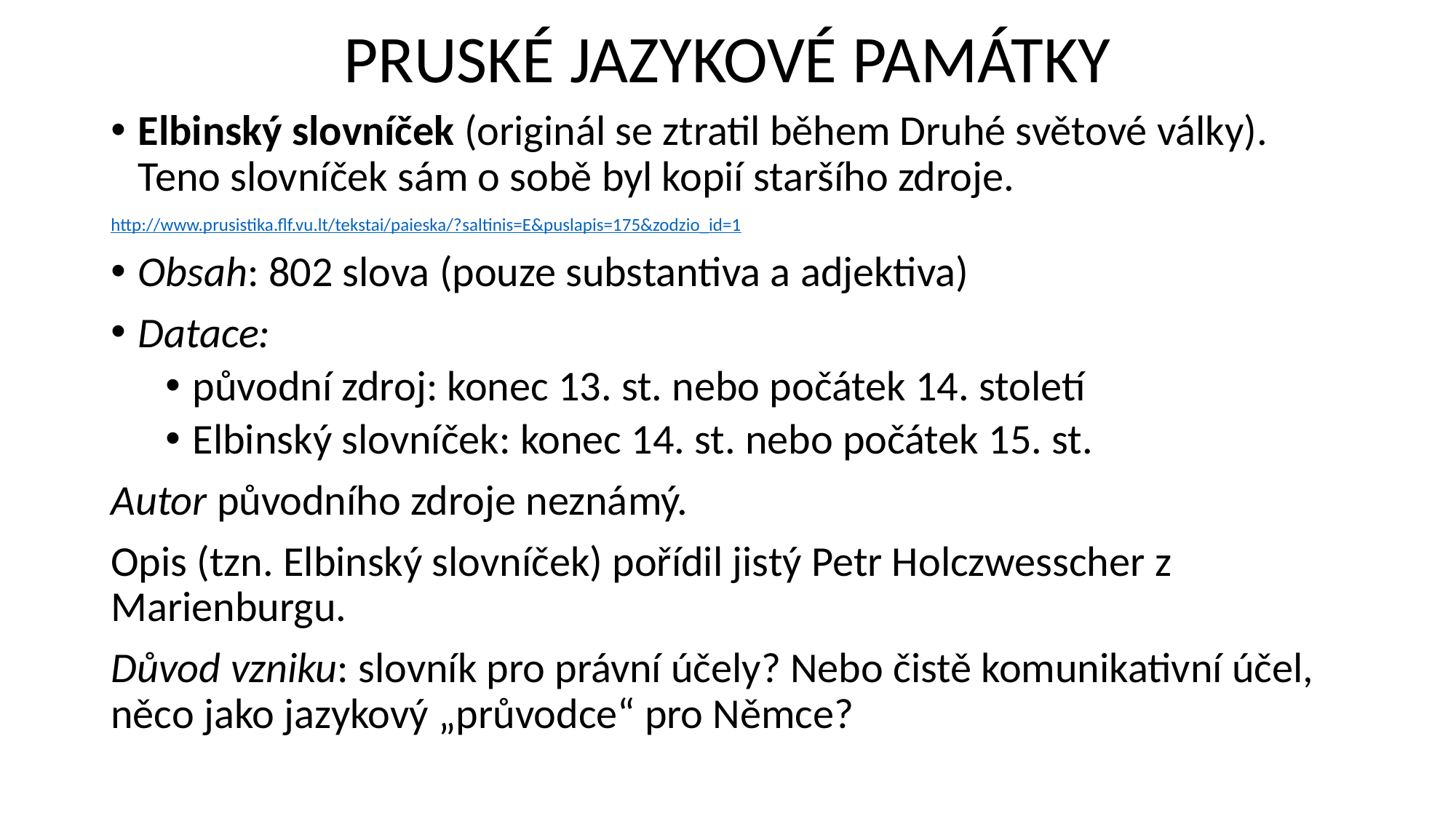

# PRUSKÉ JAZYKOVÉ PAMÁTKY
Elbinský slovníček (originál se ztratil během Druhé světové války). Teno slovníček sám o sobě byl kopií staršího zdroje.
http://www.prusistika.flf.vu.lt/tekstai/paieska/?saltinis=E&puslapis=175&zodzio_id=1
Obsah: 802 slova (pouze substantiva a adjektiva)
Datace:
původní zdroj: konec 13. st. nebo počátek 14. století
Elbinský slovníček: konec 14. st. nebo počátek 15. st.
Autor původního zdroje neznámý.
Opis (tzn. Elbinský slovníček) pořídil jistý Petr Holczwesscher z Marienburgu.
Důvod vzniku: slovník pro právní účely? Nebo čistě komunikativní účel, něco jako jazykový „průvodce“ pro Němce?